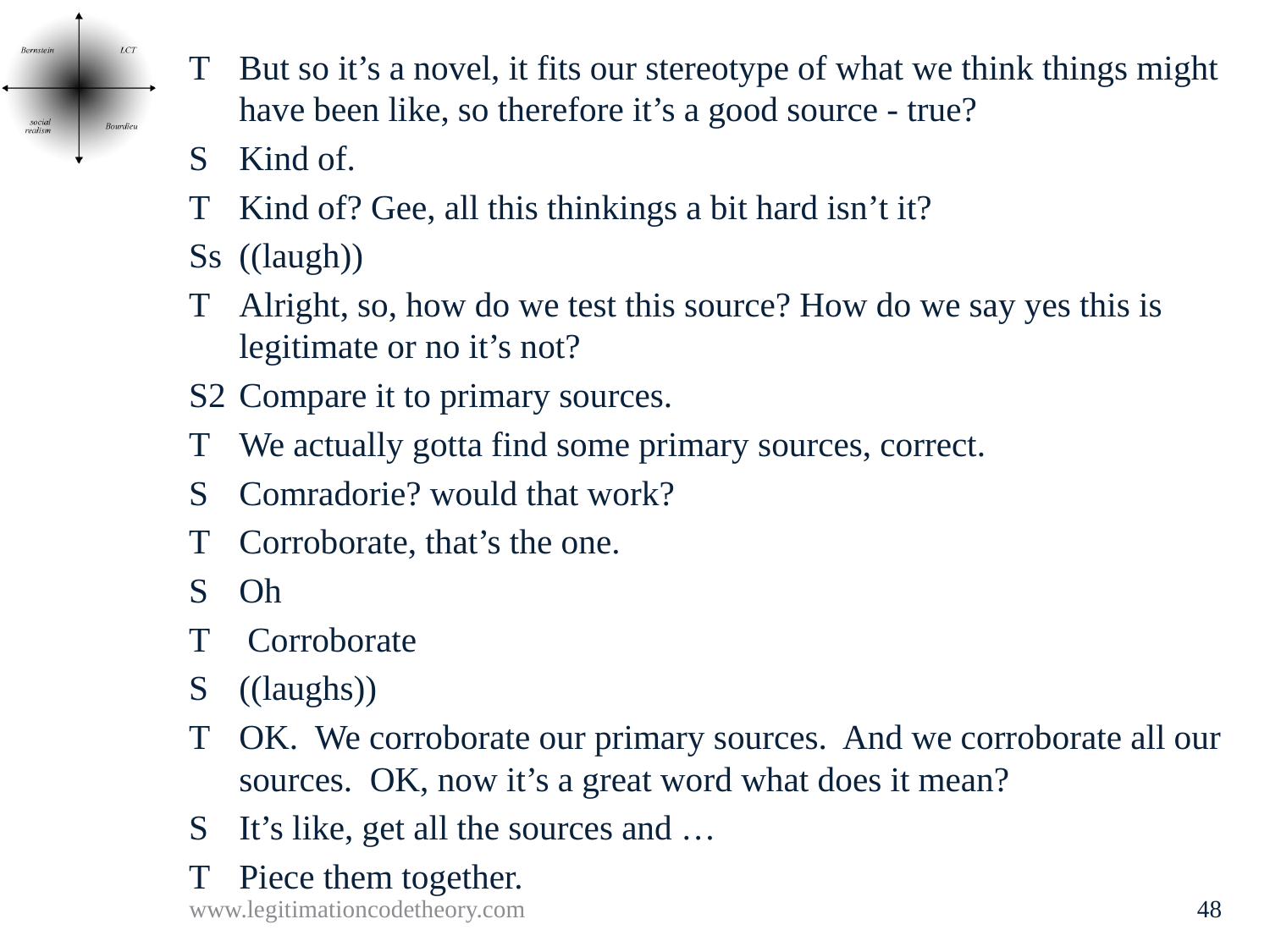

T	But so it’s a novel, it fits our stereotype of what we think things might have been like, so therefore it’s a good source - true?
S	Kind of.
T	Kind of? Gee, all this thinkings a bit hard isn’t it?
Ss	((laugh))
T	Alright, so, how do we test this source? How do we say yes this is legitimate or no it’s not?
S2	Compare it to primary sources.
T	We actually gotta find some primary sources, correct.
S	Comradorie? would that work?
T	Corroborate, that’s the one.
S	Oh
T	 Corroborate
S	((laughs))
T	OK.  We corroborate our primary sources.  And we corroborate all our sources.  OK, now it’s a great word what does it mean?
S	It’s like, get all the sources and …
T	Piece them together.

www.legitimationcodetheory.com
48